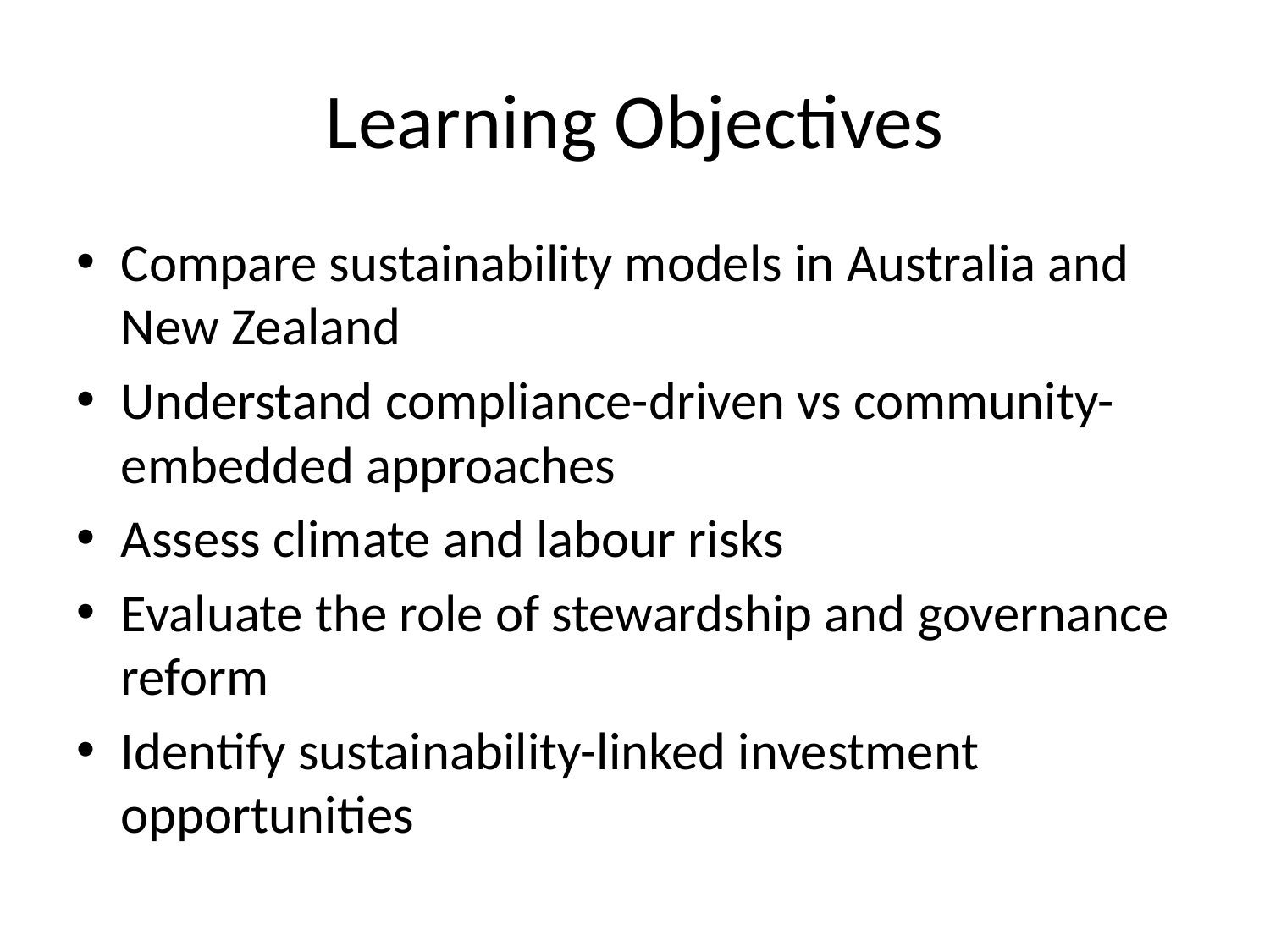

# Learning Objectives
Compare sustainability models in Australia and New Zealand
Understand compliance-driven vs community-embedded approaches
Assess climate and labour risks
Evaluate the role of stewardship and governance reform
Identify sustainability-linked investment opportunities